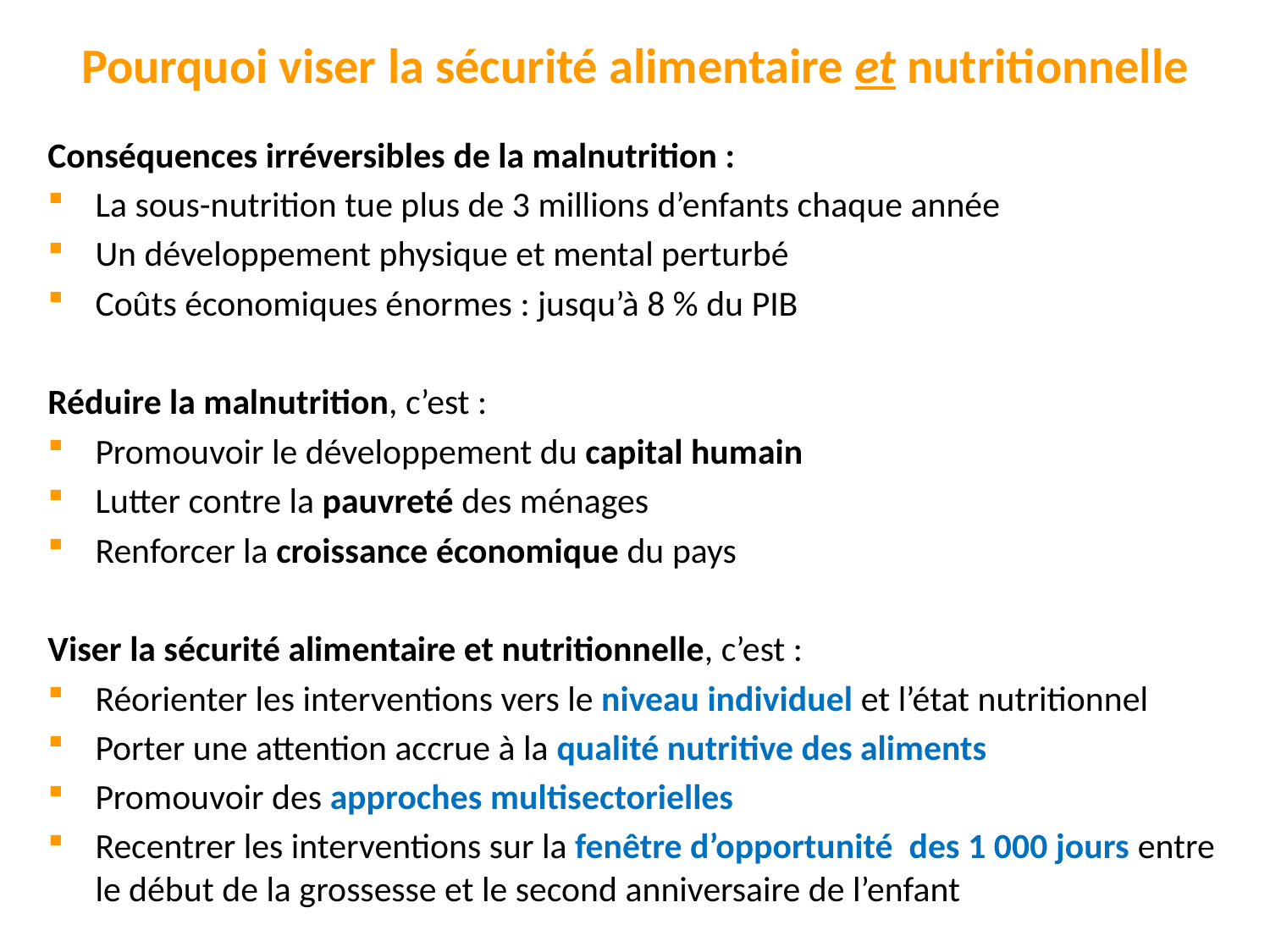

# Pourquoi viser la sécurité alimentaire et nutritionnelle
Conséquences irréversibles de la malnutrition :
La sous-nutrition tue plus de 3 millions d’enfants chaque année
Un développement physique et mental perturbé
Coûts économiques énormes : jusqu’à 8 % du PIB

Réduire la malnutrition, c’est :
Promouvoir le développement du capital humain
Lutter contre la pauvreté des ménages
Renforcer la croissance économique du pays

Viser la sécurité alimentaire et nutritionnelle, c’est :
Réorienter les interventions vers le niveau individuel et l’état nutritionnel
Porter une attention accrue à la qualité nutritive des aliments
Promouvoir des approches multisectorielles
Recentrer les interventions sur la fenêtre d’opportunité  des 1 000 jours entre le début de la grossesse et le second anniversaire de l’enfant